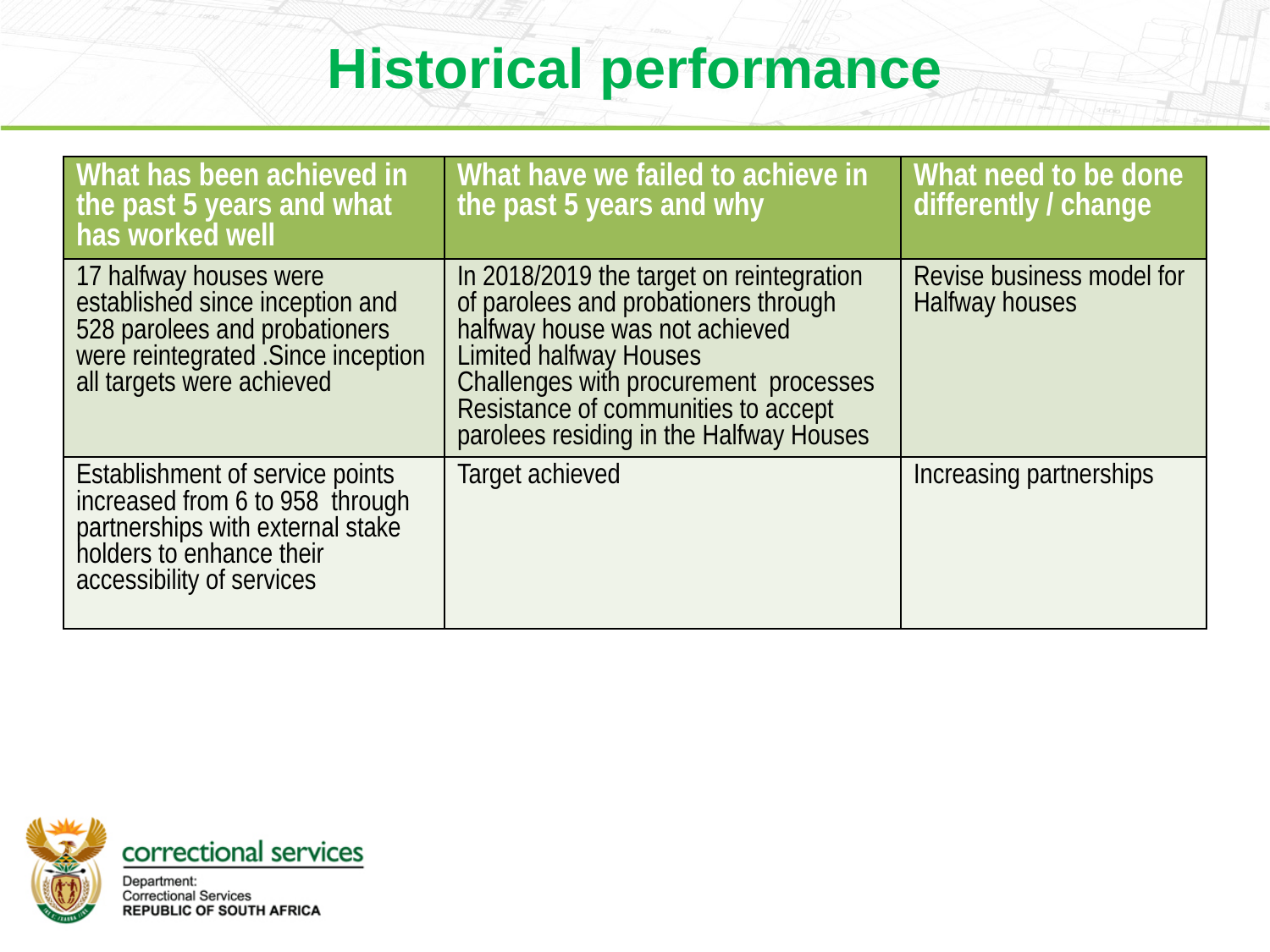

Historical performance
| What has been achieved in the past 5 years and what has worked well | What have we failed to achieve in the past 5 years and why | What need to be done differently / change |
| --- | --- | --- |
| 17 halfway houses were established since inception and 528 parolees and probationers were reintegrated .Since inception all targets were achieved | In 2018/2019 the target on reintegration of parolees and probationers through halfway house was not achieved Limited halfway Houses Challenges with procurement processes Resistance of communities to accept parolees residing in the Halfway Houses | Revise business model for Halfway houses |
| Establishment of service points increased from 6 to 958 through partnerships with external stake holders to enhance their accessibility of services | Target achieved | Increasing partnerships |